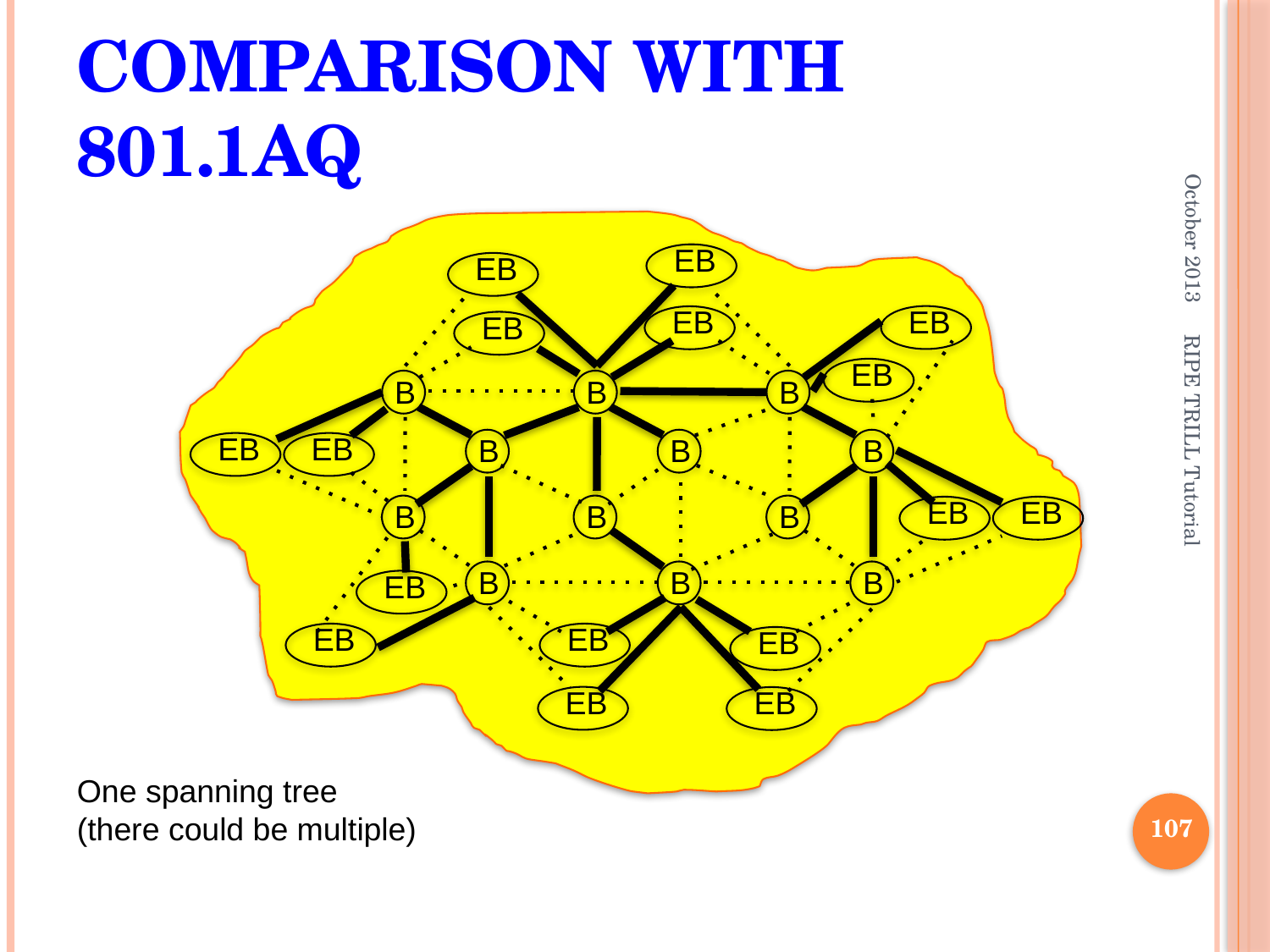

# Comparison with 801.1aq
October 2013

EB

EB

EB

EB

EB

EB

B

B

B

EB

EB

B

B

B

EB

EB

B

B

B

RIPE TRILL Tutorial
B

B

B

EB

EB

EB

EB

EB

EB

One spanning tree
(there could be multiple)
107